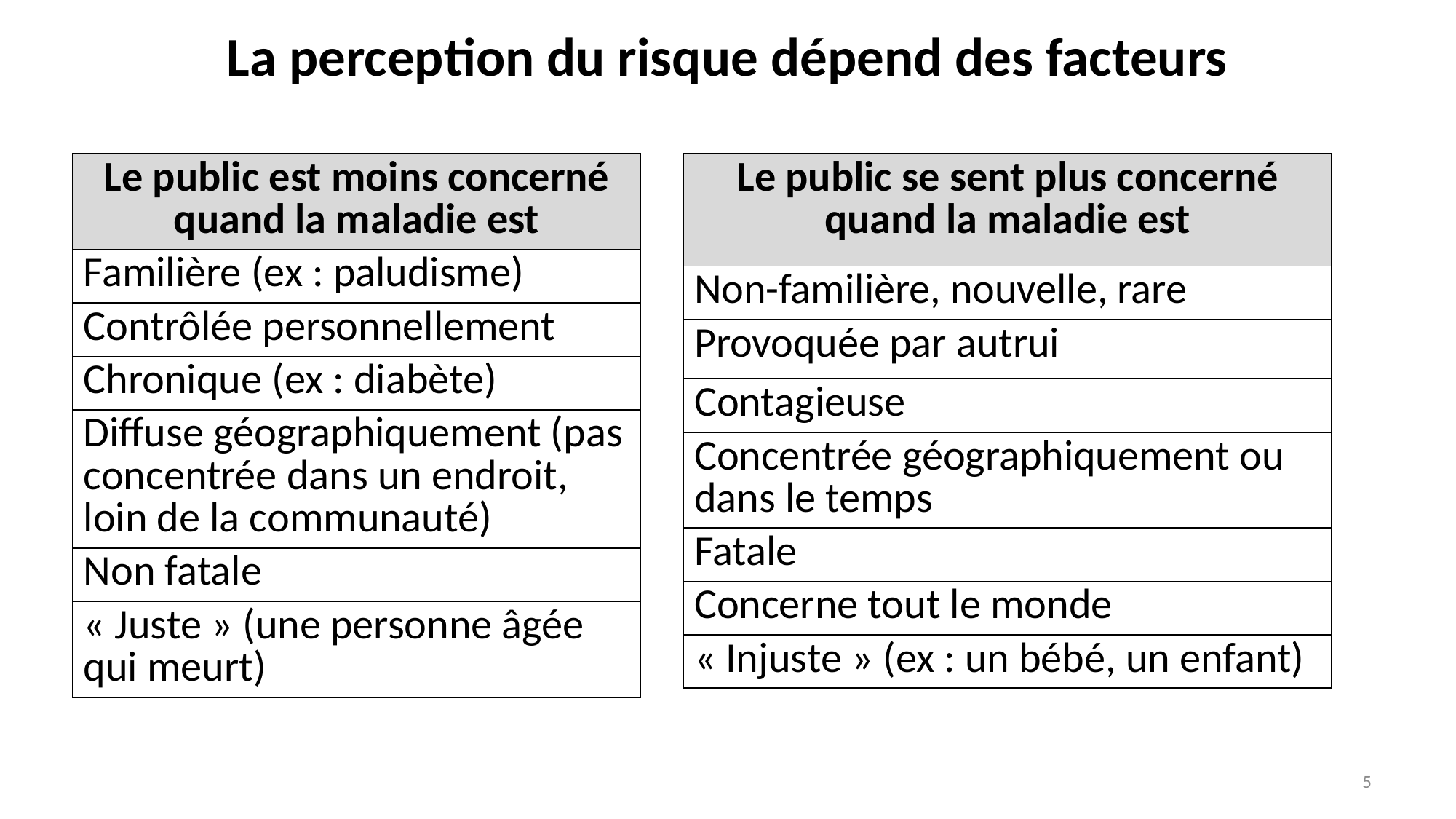

# La perception du risque dépend des facteurs
| Le public est moins concerné quand la maladie est |
| --- |
| Familière (ex : paludisme) |
| Contrôlée personnellement |
| Chronique (ex : diabète) |
| Diffuse géographiquement (pas concentrée dans un endroit, loin de la communauté) |
| Non fatale |
| « Juste » (une personne âgée qui meurt) |
| Le public se sent plus concerné quand la maladie est |
| --- |
| Non-familière, nouvelle, rare |
| Provoquée par autrui |
| Contagieuse |
| Concentrée géographiquement ou dans le temps |
| Fatale |
| Concerne tout le monde |
| « Injuste » (ex : un bébé, un enfant) |
5